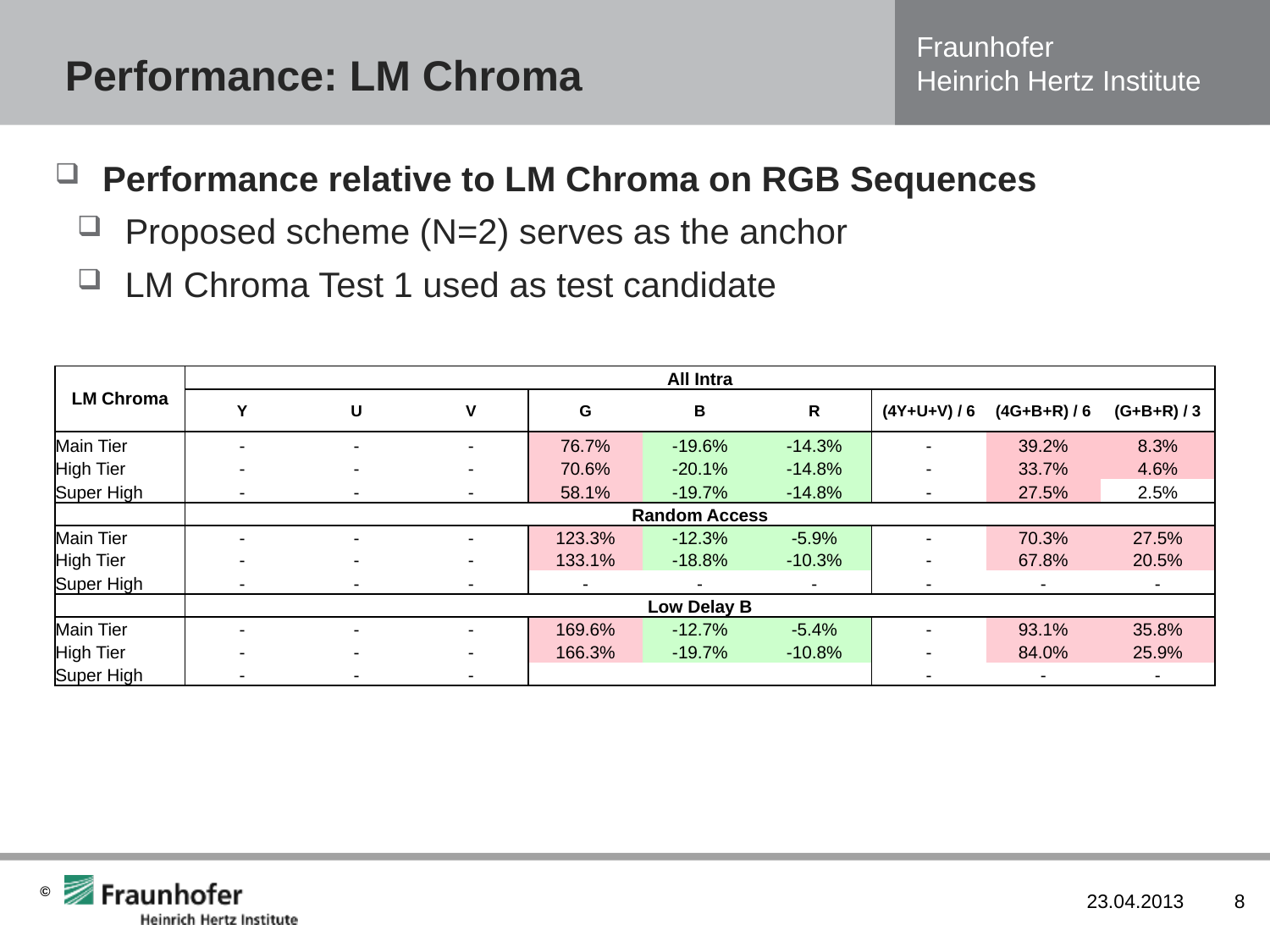

# Performance: LM Chroma
Performance relative to LM Chroma on RGB Sequences
Proposed scheme (N=2) serves as the anchor
LM Chroma Test 1 used as test candidate

| LM Chroma | All Intra |  |  |  |  |  |  |  |  |
| --- | --- | --- | --- | --- | --- | --- | --- | --- | --- |
|  | Y | U | V | G | B | R | (4Y+U+V) / 6 | (4G+B+R) / 6 | (G+B+R) / 3 |
| Main Tier | - | - | - | 76.7% | -19.6% | -14.3% | - | 39.2% | 8.3% |
| High Tier | - | - | - | 70.6% | -20.1% | -14.8% | - | 33.7% | 4.6% |
| Super High | - | - | - | 58.1% | -19.7% | -14.8% | - | 27.5% | 2.5% |
|  | Random Access |  |  |  |  |  |  |  |  |
| Main Tier | - | - | - | 123.3% | -12.3% | -5.9% | - | 70.3% | 27.5% |
| High Tier | - | - | - | 133.1% | -18.8% | -10.3% | - | 67.8% | 20.5% |
| Super High | - | - | - | - | - | - | - | - | - |
|  | Low Delay B |  |  |  |  |  |  |  |  |
| Main Tier | - | - | - | 169.6% | -12.7% | -5.4% | - | 93.1% | 35.8% |
| High Tier | - | - | - | 166.3% | -19.7% | -10.8% | - | 84.0% | 25.9% |
| Super High | - | - | - |  |  |  | - | - | - |
23.04.2013
8